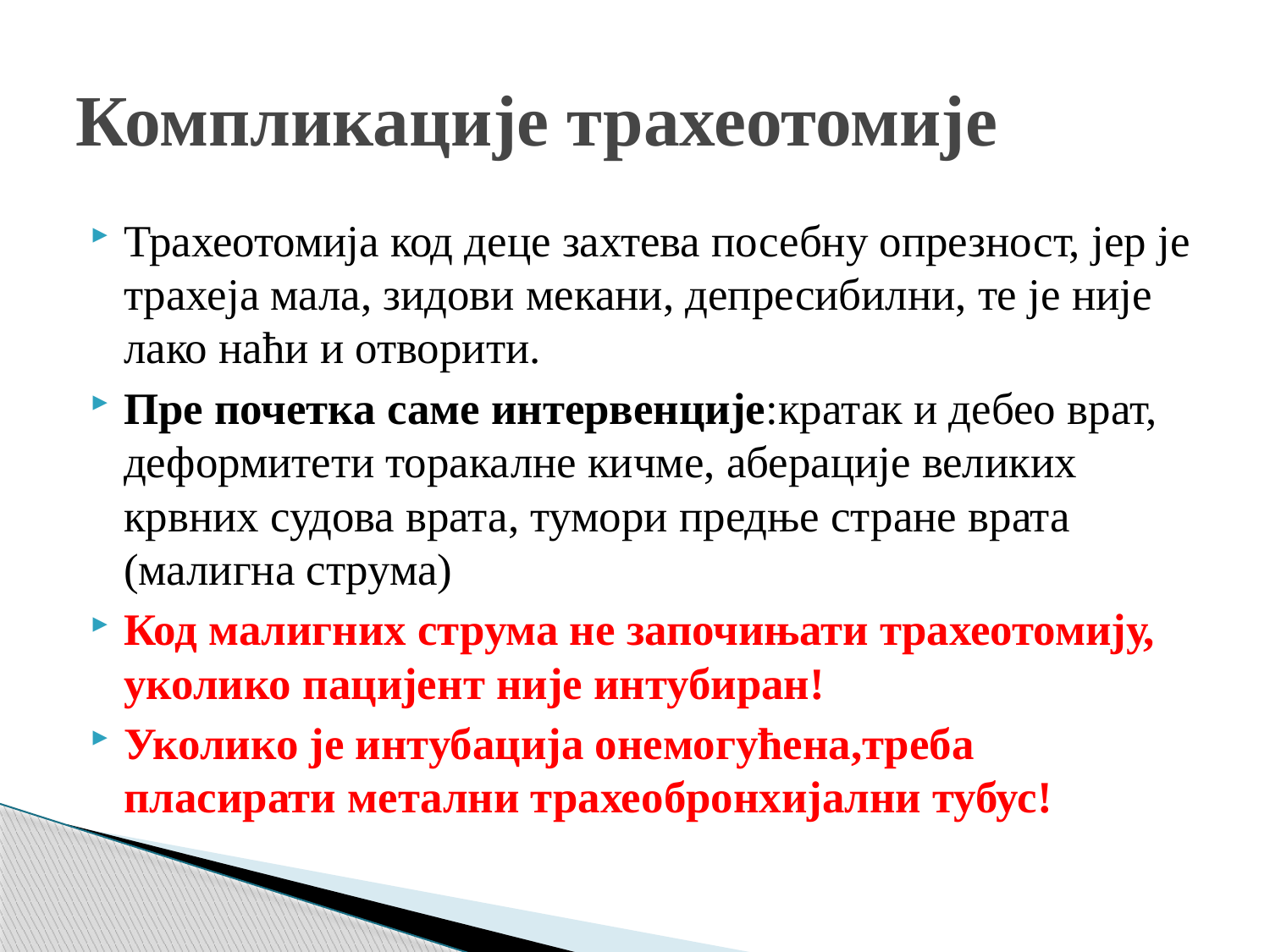

# Компликације трахеотомије
Трахеотомија код деце захтева посебну опрезност, јер је трахеја мала, зидови мекани, депресибилни, те је није лако наћи и отворити.
Пре почетка саме интервенције:кратак и дебео врат, деформитети торакалне кичме, аберације великих крвних судова врата, тумори предње стране врата (малигна струма)
Код малигних струма не започињати трахеотомију, уколико пацијент није интубиран!
Уколико је интубација онемогућена,треба пласирати метални трахеобронхијални тубус!